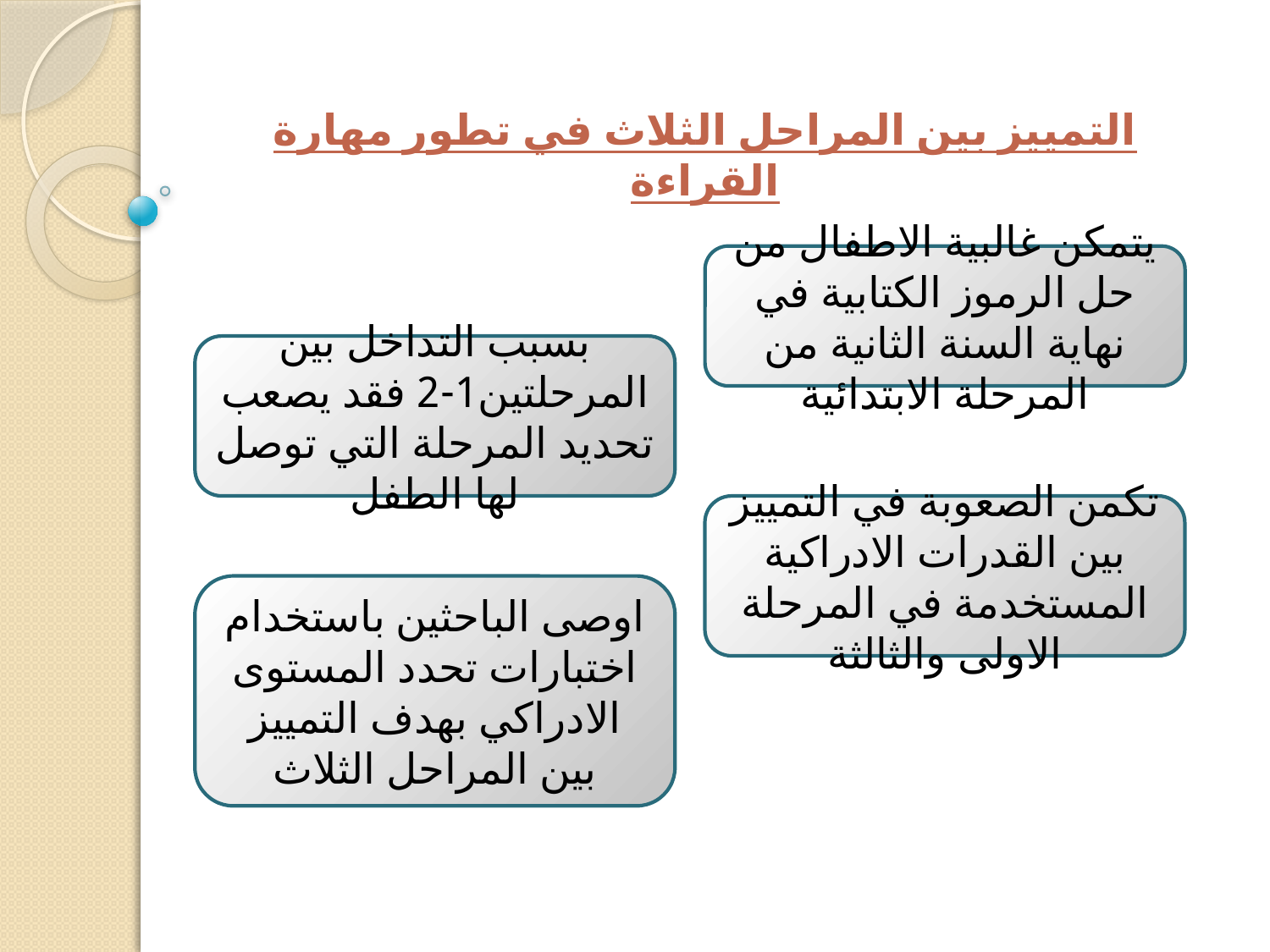

التمييز بين المراحل الثلاث في تطور مهارة القراءة
يتمكن غالبية الاطفال من حل الرموز الكتابية في نهاية السنة الثانية من المرحلة الابتدائية
بسبب التداخل بين المرحلتين1-2 فقد يصعب تحديد المرحلة التي توصل لها الطفل
تكمن الصعوبة في التمييز بين القدرات الادراكية المستخدمة في المرحلة الاولى والثالثة
اوصى الباحثين باستخدام اختبارات تحدد المستوى الادراكي بهدف التمييز بين المراحل الثلاث